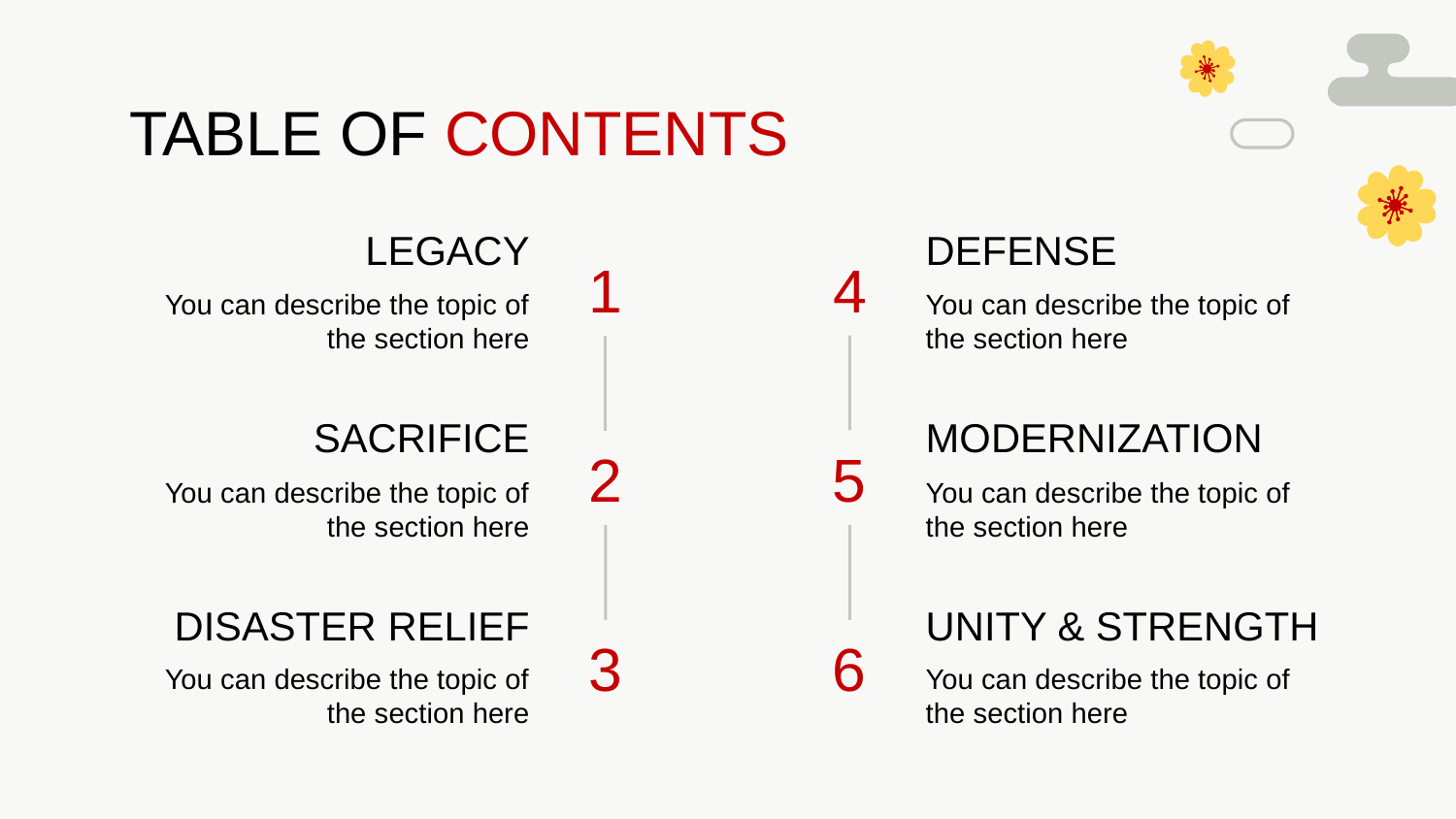

TABLE OF CONTENTS

# LEGACY
DEFENSE
1
4
You can describe the topic of the section here
You can describe the topic of the section here
SACRIFICE
MODERNIZATION
5
2
You can describe the topic of the section here
You can describe the topic of the section here
DISASTER RELIEF
UNITY & STRENGTH
3
6
You can describe the topic of the section here
You can describe the topic of the section here